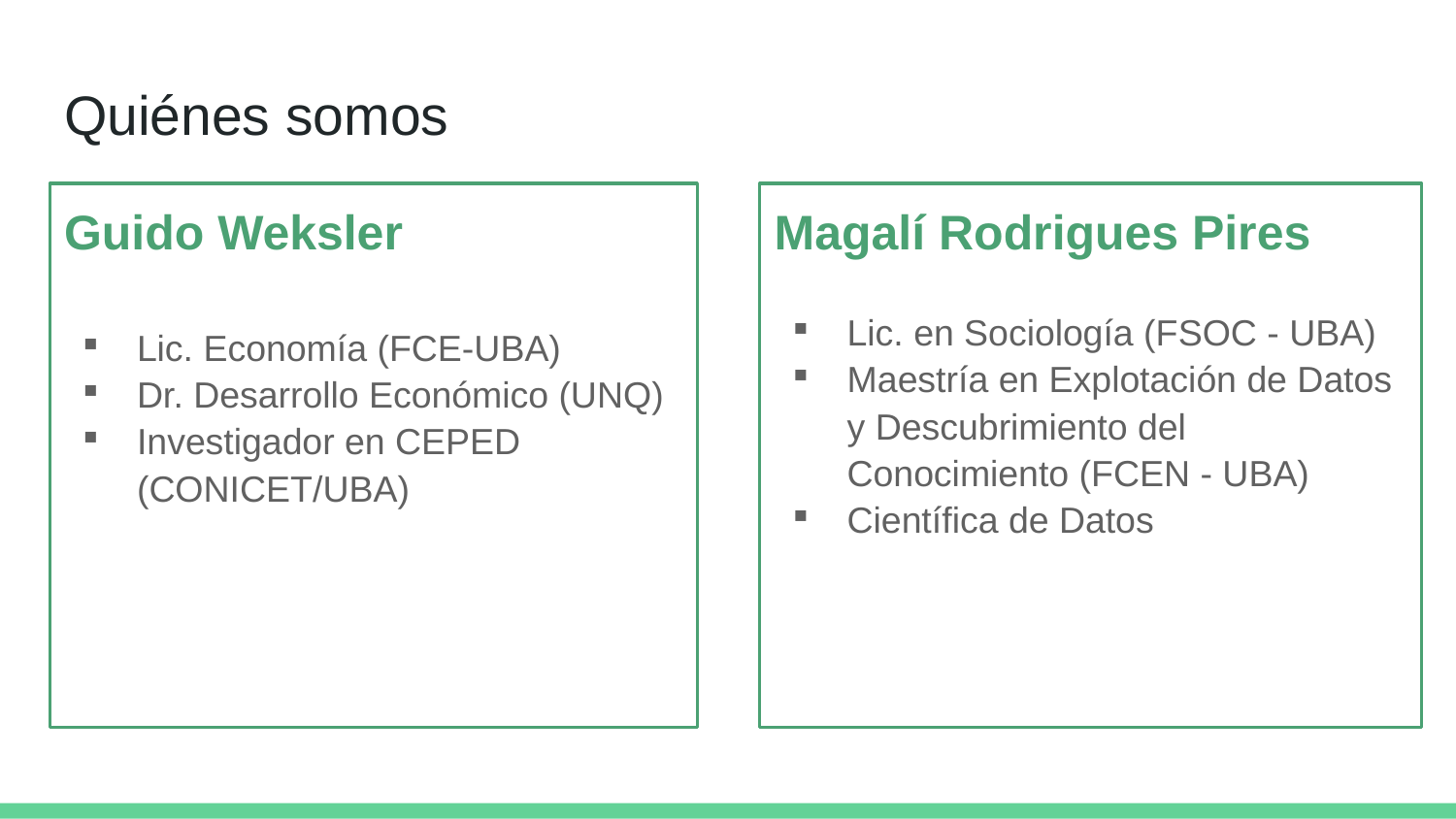

# Quiénes somos
Guido Weksler

Lic. Economía (FCE-UBA)
Dr. Desarrollo Económico (UNQ)
Investigador en CEPED (CONICET/UBA)

Magalí Rodrigues Pires

Lic. en Sociología (FSOC - UBA)
Maestría en Explotación de Datos y Descubrimiento del Conocimiento (FCEN - UBA)
Científica de Datos